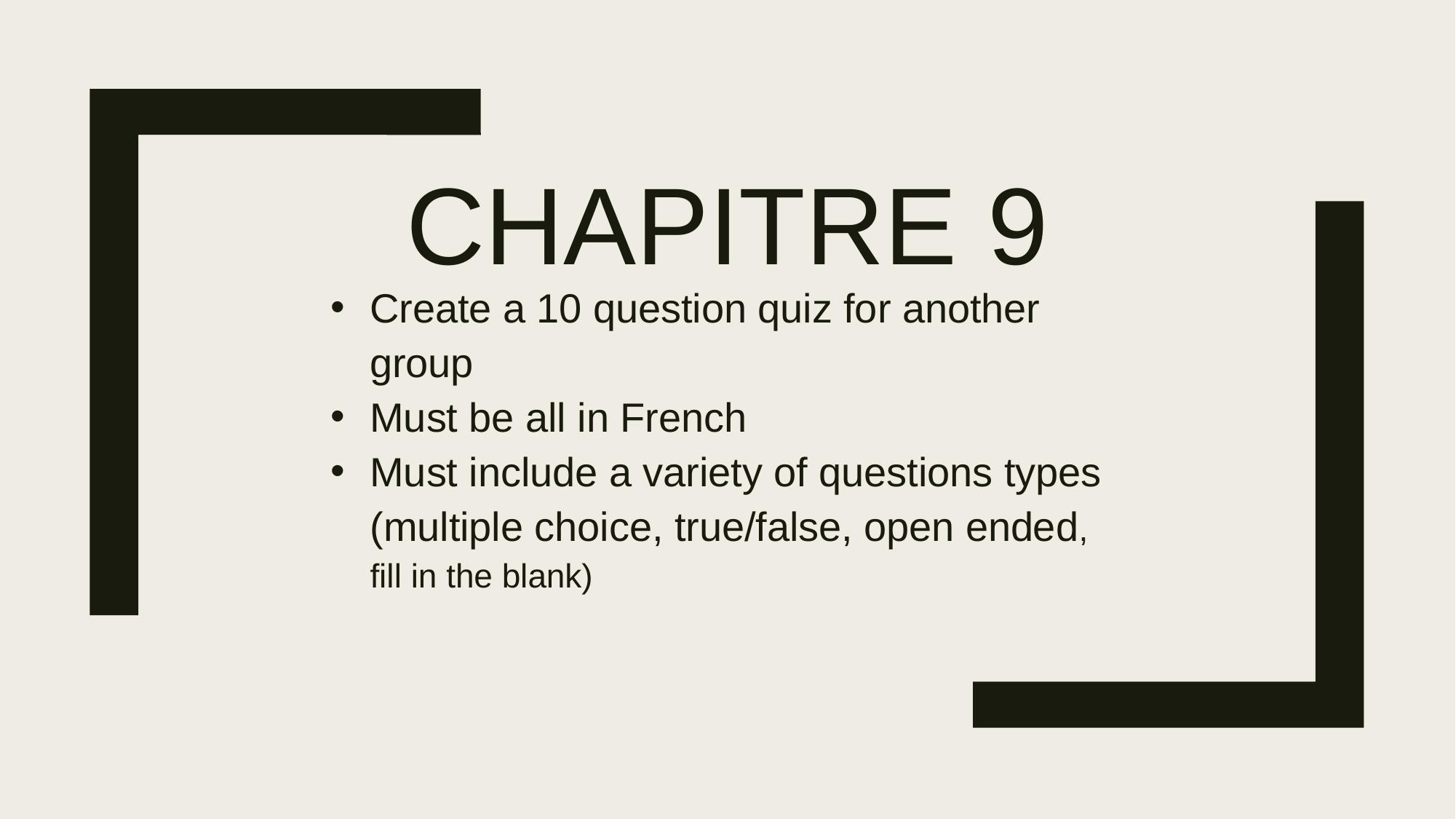

# Chapitre 9
Create a 10 question quiz for another group
Must be all in French
Must include a variety of questions types (multiple choice, true/false, open ended, fill in the blank)